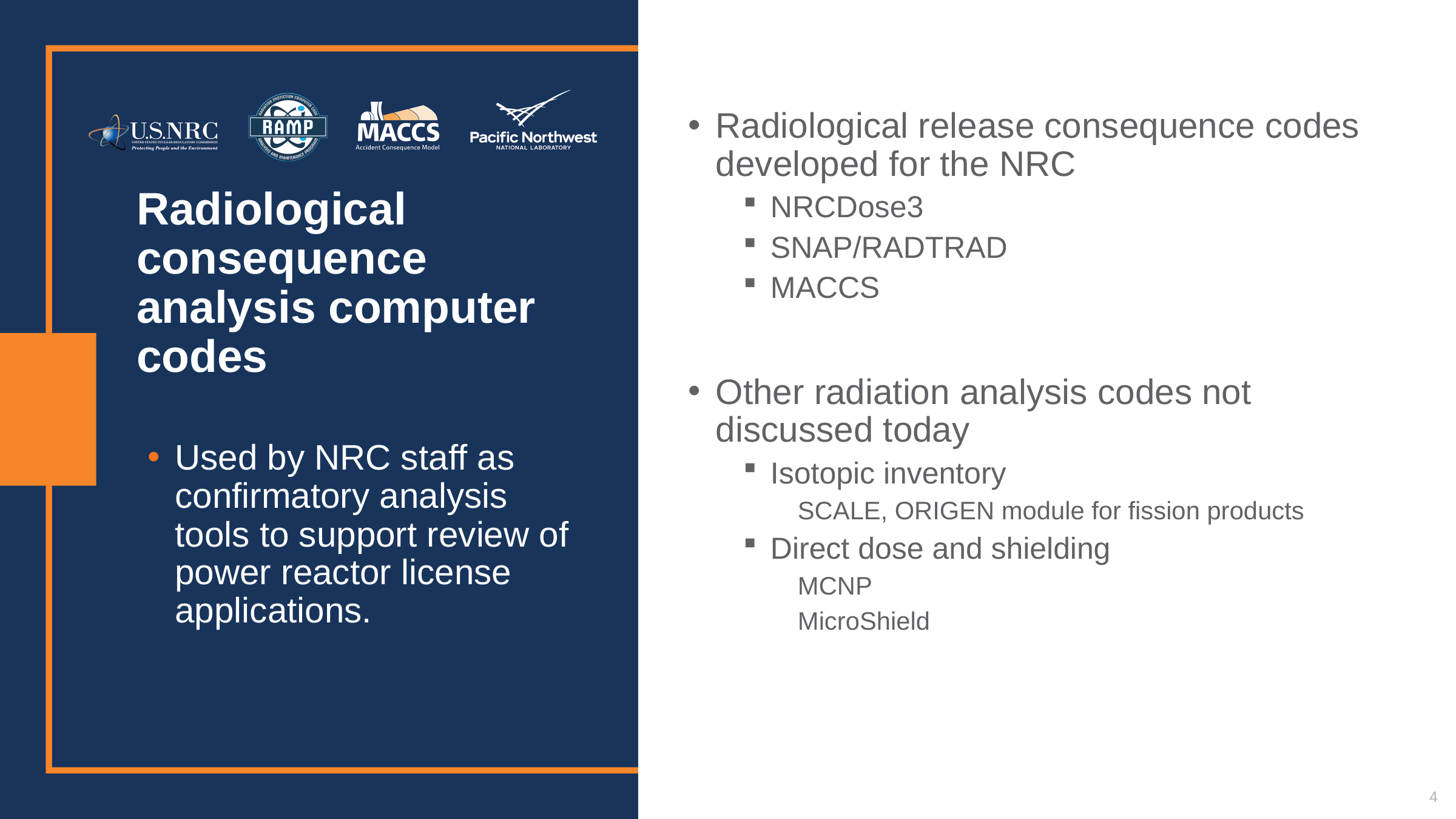

Radiological release consequence codes developed for the NRC
NRCDose3
SNAP/RADTRAD
MACCS

Other radiation analysis codes not discussed today
Isotopic inventory
SCALE, ORIGEN module for fission products
Direct dose and shielding
MCNP
MicroShield

# Radiological consequence analysis computer codes
Used by NRC staff as confirmatory analysis tools to support review of power reactor license applications.

4